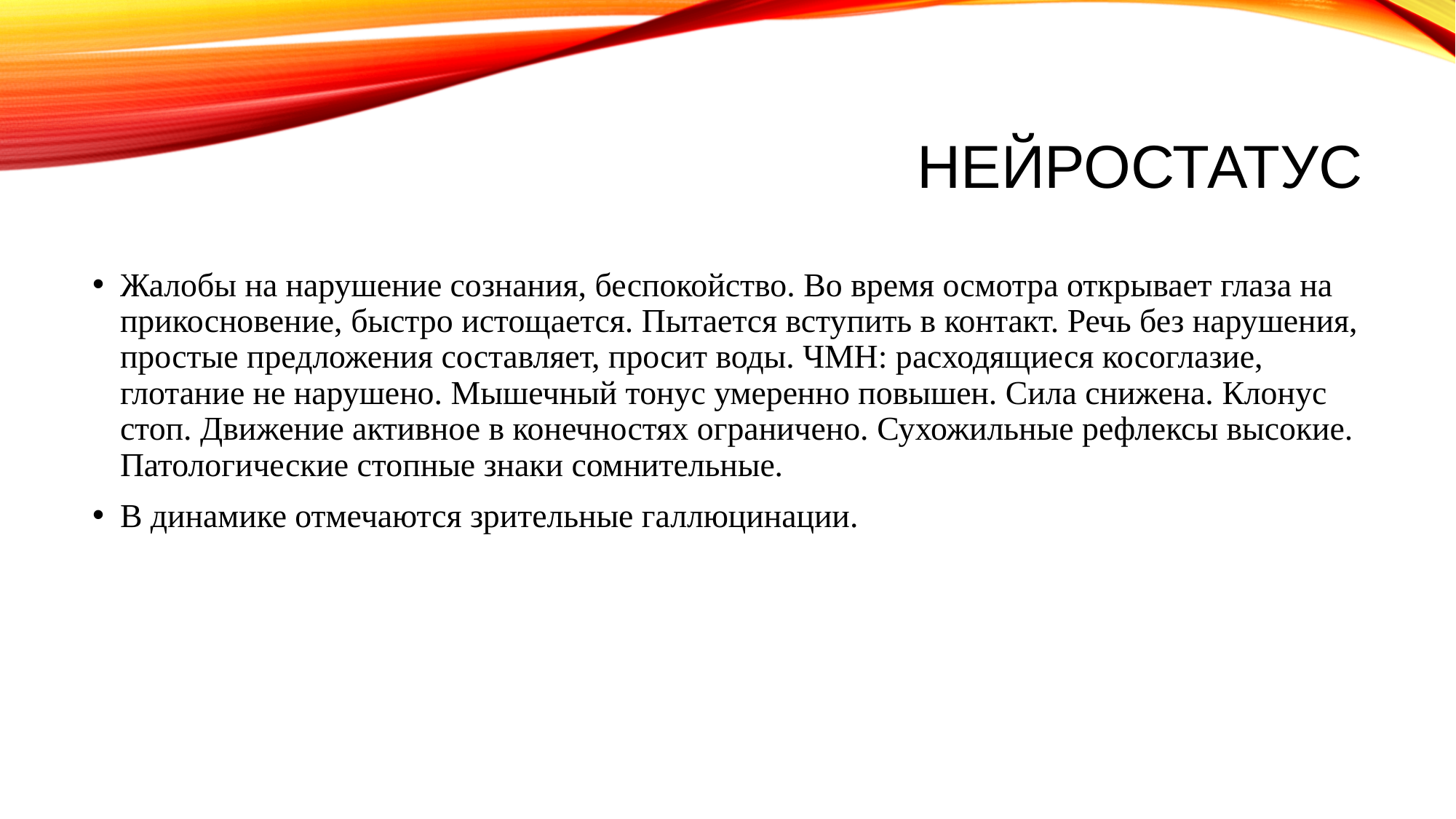

# нейростатус
Жалобы на нарушение сознания, беспокойство. Во время осмотра открывает глаза на прикосновение, быстро истощается. Пытается вступить в контакт. Речь без нарушения, простые предложения составляет, просит воды. ЧМН: расходящиеся косоглазие, глотание не нарушено. Мышечный тонус умеренно повышен. Сила снижена. Клонус стоп. Движение активное в конечностях ограничено. Сухожильные рефлексы высокие. Патологические стопные знаки сомнительные.
В динамике отмечаются зрительные галлюцинации.